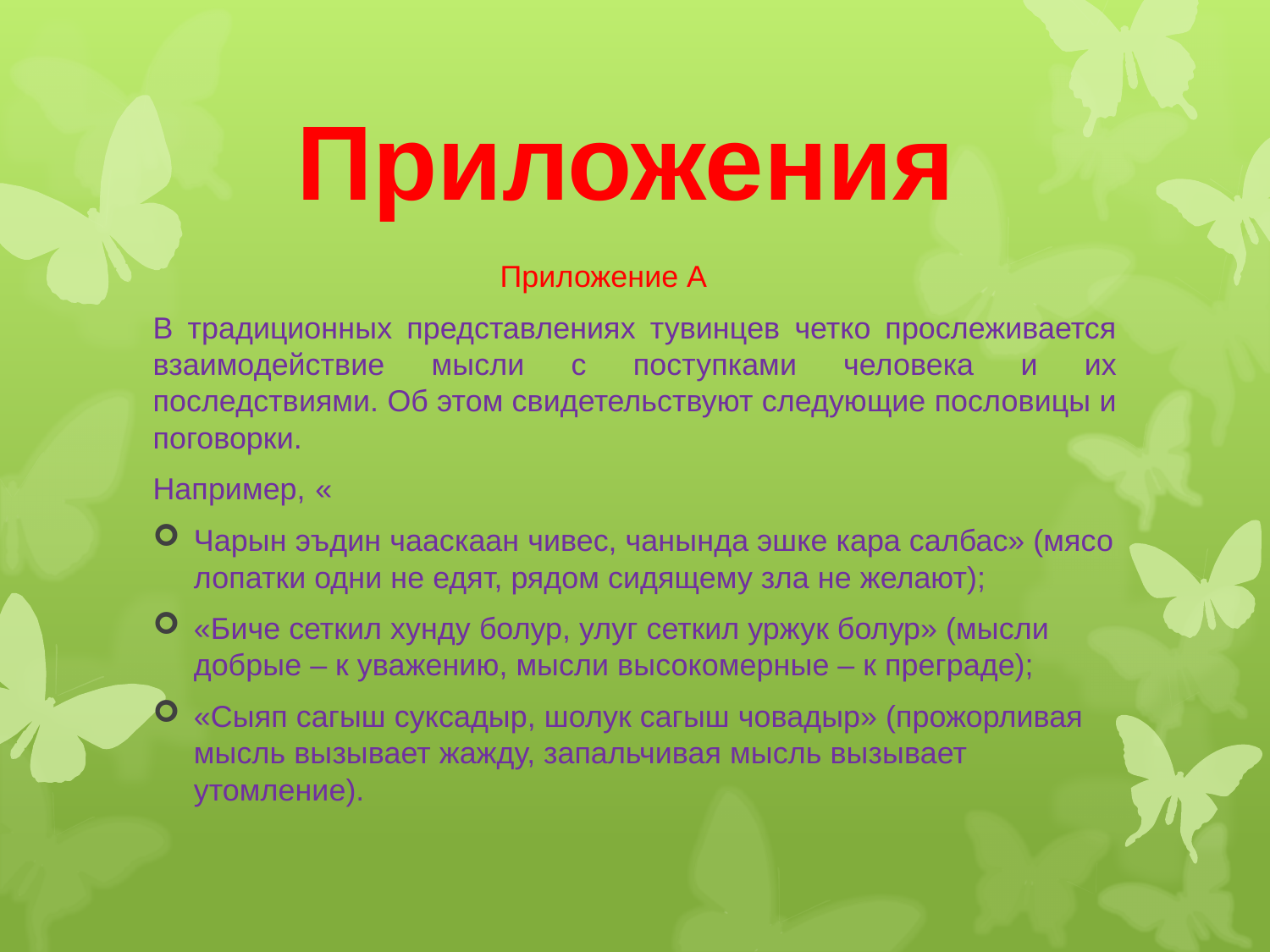

# Приложения
                                         Приложение А
В традиционных представлениях тувинцев четко прослеживается взаимодействие мысли с поступками человека и их последствиями. Об этом свидетельствуют следующие пословицы и поговорки.
Например, «
Чарын эъдин чааскаан чивес, чанында эшке кара салбас» (мясо лопатки одни не едят, рядом сидящему зла не желают);
«Биче сеткил хунду болур, улуг сеткил уржук болур» (мысли добрые – к уважению, мысли высокомерные – к преграде);
«Сыяп сагыш суксадыр, шолук сагыш човадыр» (прожорливая мысль вызывает жажду, запальчивая мысль вызывает утомление).